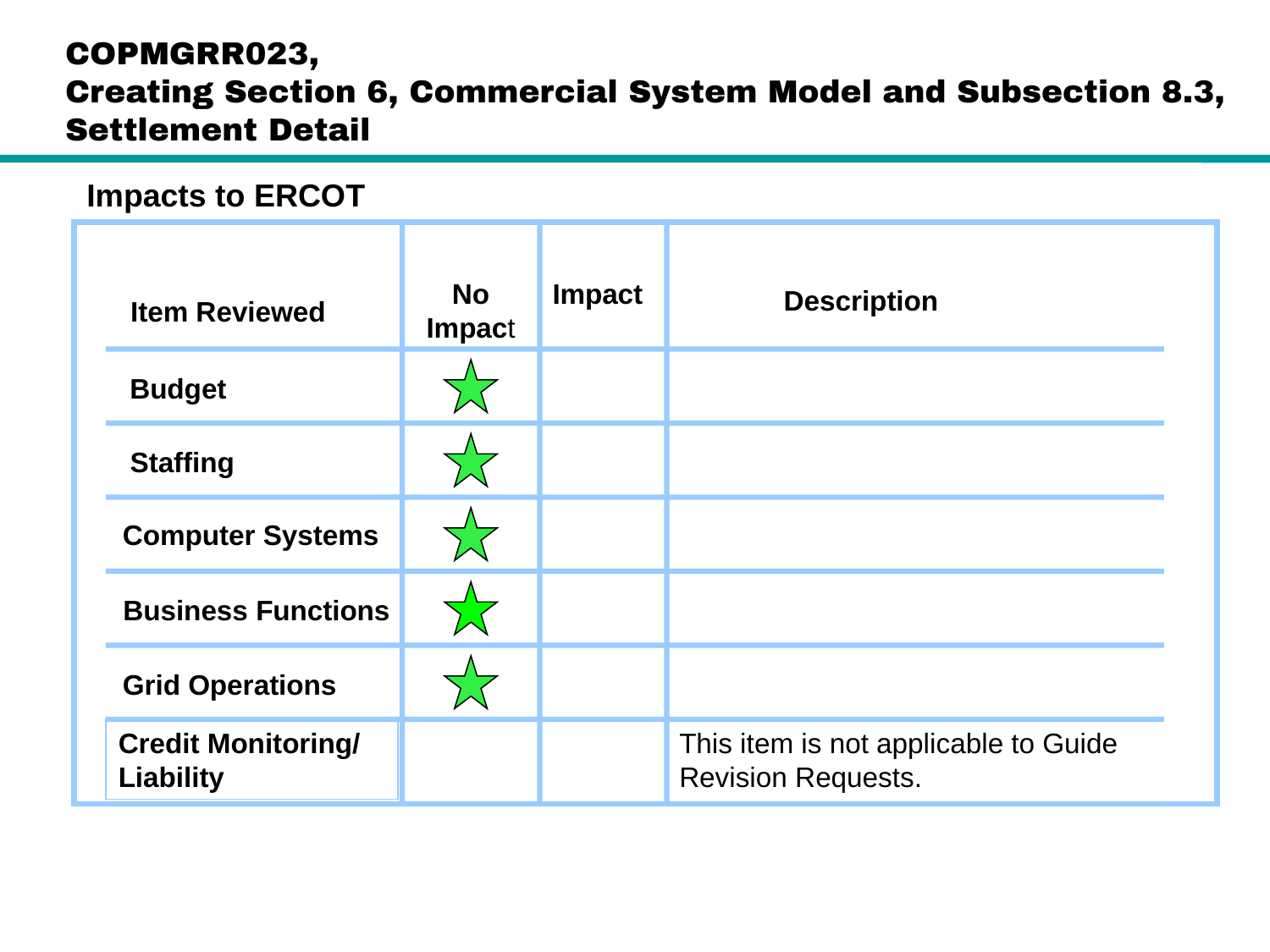

COPMGRR023,
Creating Section 6, Commercial System Model and Subsection 8.3, Settlement Detail
Impacts to ERCOT

No
Impact
Impact
Description
Item Reviewed

Budget

Staffing

Computer Systems

Business Functions

Grid Operations

Credit Monitoring/
Liability
This item is not applicable to Guide Revision Requests.